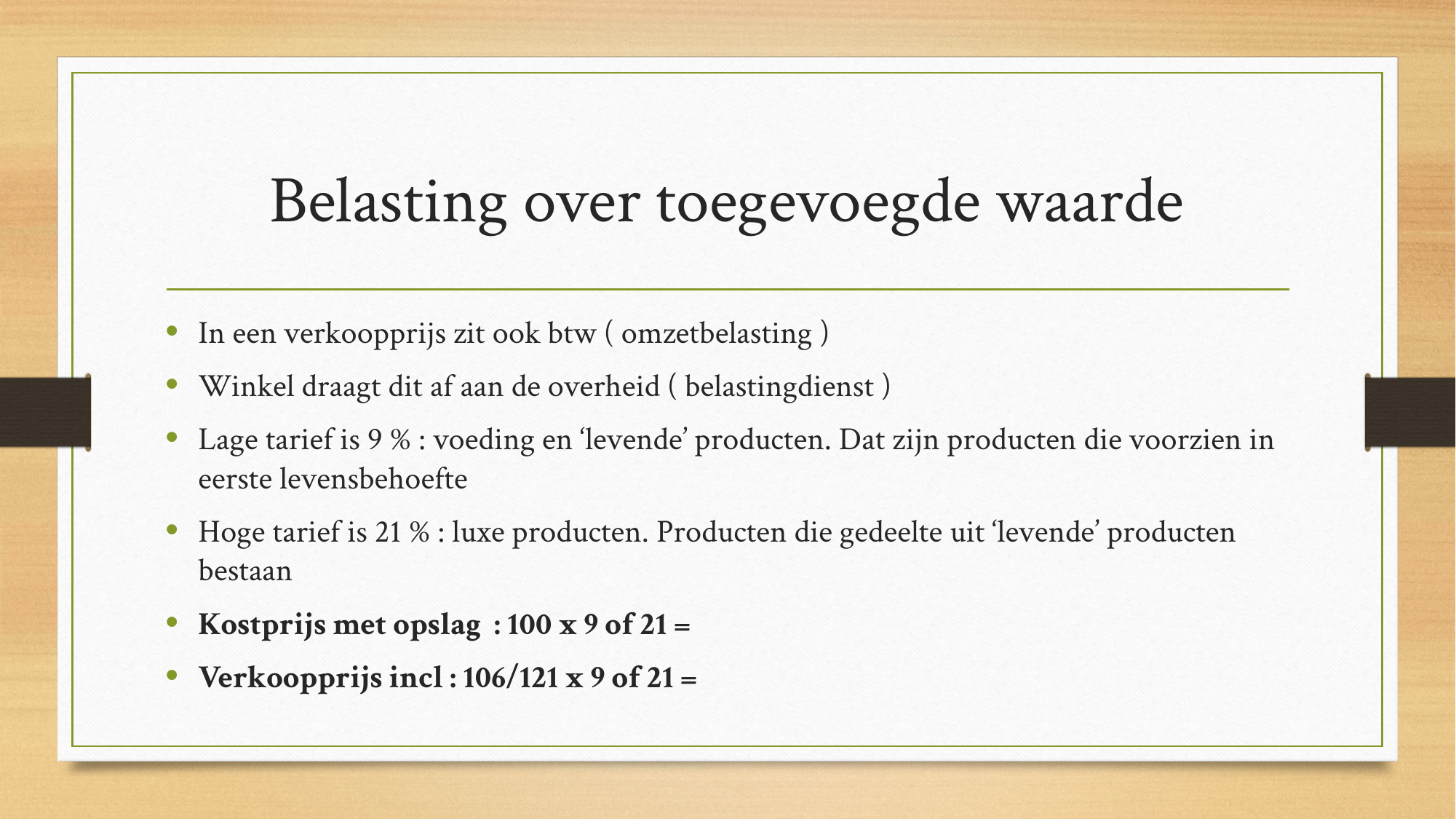

# Belasting over toegevoegde waarde
In een verkoopprijs zit ook btw ( omzetbelasting )
Winkel draagt dit af aan de overheid ( belastingdienst )
Lage tarief is 9 % : voeding en ‘levende’ producten. Dat zijn producten die voorzien in eerste levensbehoefte
Hoge tarief is 21 % : luxe producten. Producten die gedeelte uit ‘levende’ producten bestaan
Kostprijs met opslag  : 100 x 9 of 21 =
Verkoopprijs incl : 106/121 x 9 of 21 =